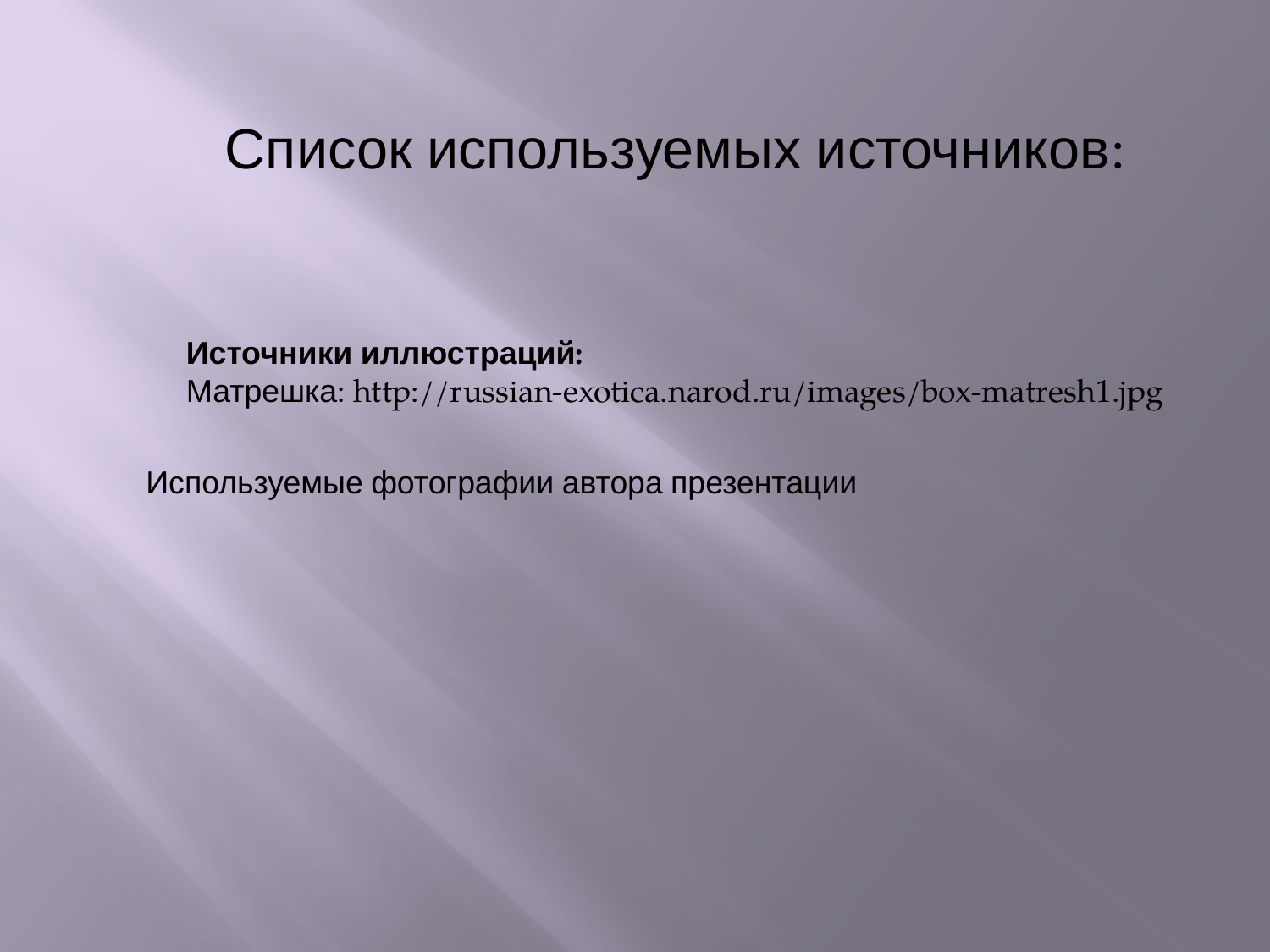

Список используемых источников:
Источники иллюстраций:
Матрешка: http://russian-exotica.narod.ru/images/box-matresh1.jpg
Используемые фотографии автора презентации